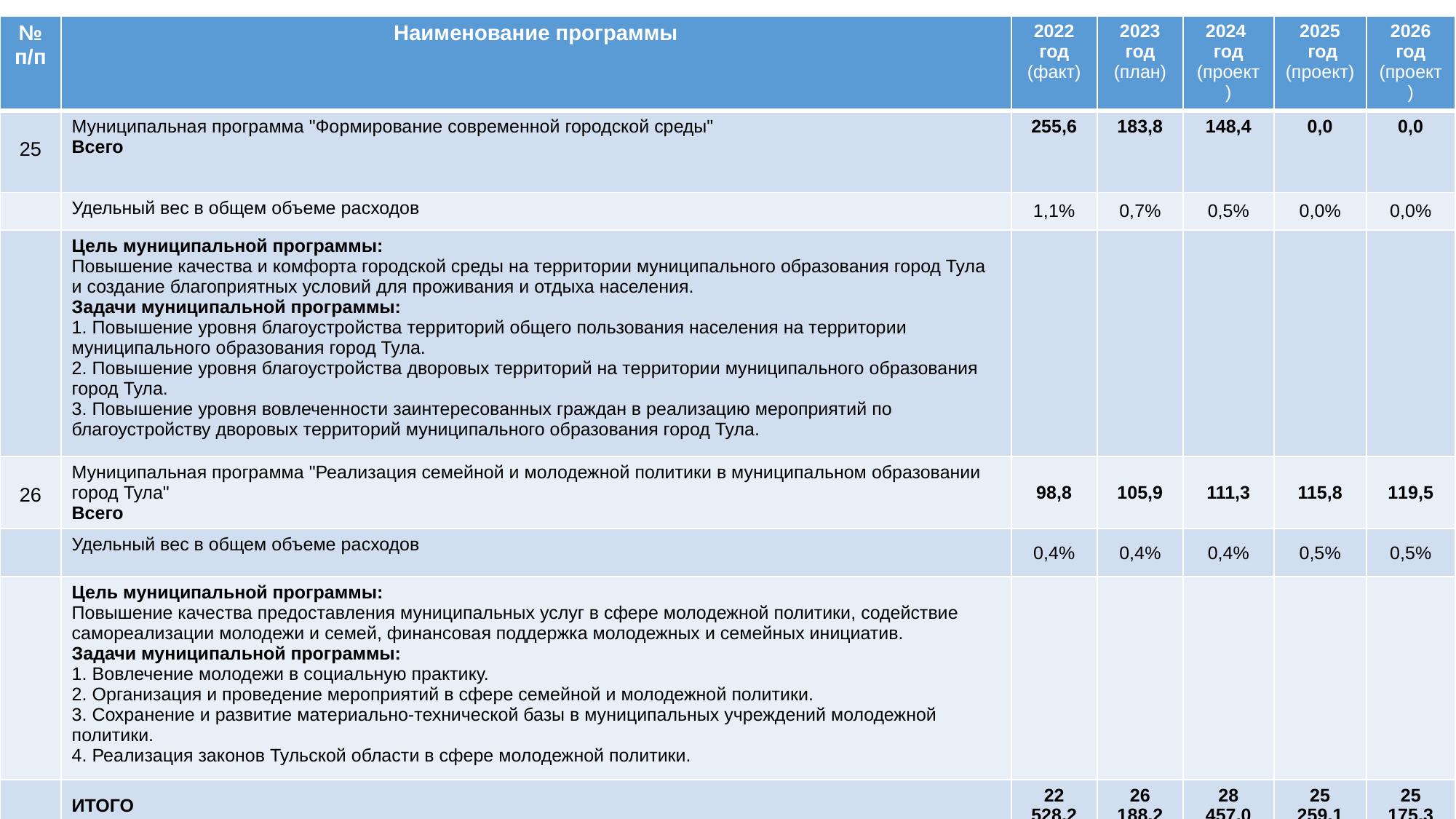

| № п/п | Наименование программы | 2022 год (факт) | 2023 год (план) | 2024 год (проект) | 2025 год (проект) | 2026 год (проект) |
| --- | --- | --- | --- | --- | --- | --- |
| 25 | Муниципальная программа "Формирование современной городской среды" Всего | 255,6 | 183,8 | 148,4 | 0,0 | 0,0 |
|  | Удельный вес в общем объеме расходов | 1,1% | 0,7% | 0,5% | 0,0% | 0,0% |
|  | Цель муниципальной программы: Повышение качества и комфорта городской среды на территории муниципального образования город Тула и создание благоприятных условий для проживания и отдыха населения. Задачи муниципальной программы: 1. Повышение уровня благоустройства территорий общего пользования населения на территории муниципального образования город Тула. 2. Повышение уровня благоустройства дворовых территорий на территории муниципального образования город Тула. 3. Повышение уровня вовлеченности заинтересованных граждан в реализацию мероприятий по благоустройству дворовых территорий муниципального образования город Тула. |  |  |  |  |  |
| 26 | Муниципальная программа "Реализация семейной и молодежной политики в муниципальном образовании город Тула" Всего | 98,8 | 105,9 | 111,3 | 115,8 | 119,5 |
|  | Удельный вес в общем объеме расходов | 0,4% | 0,4% | 0,4% | 0,5% | 0,5% |
|  | Цель муниципальной программы: Повышение качества предоставления муниципальных услуг в сфере молодежной политики, содействие самореализации молодежи и семей, финансовая поддержка молодежных и семейных инициатив. Задачи муниципальной программы: 1. Вовлечение молодежи в социальную практику. 2. Организация и проведение мероприятий в сфере семейной и молодежной политики. 3. Сохранение и развитие материально-технической базы в муниципальных учреждений молодежной политики. 4. Реализация законов Тульской области в сфере молодежной политики. |  |  |  |  |  |
|  | ИТОГО | 22 528,2 | 26 188,2 | 28 457,0 | 25 259,1 | 25 175,3 |